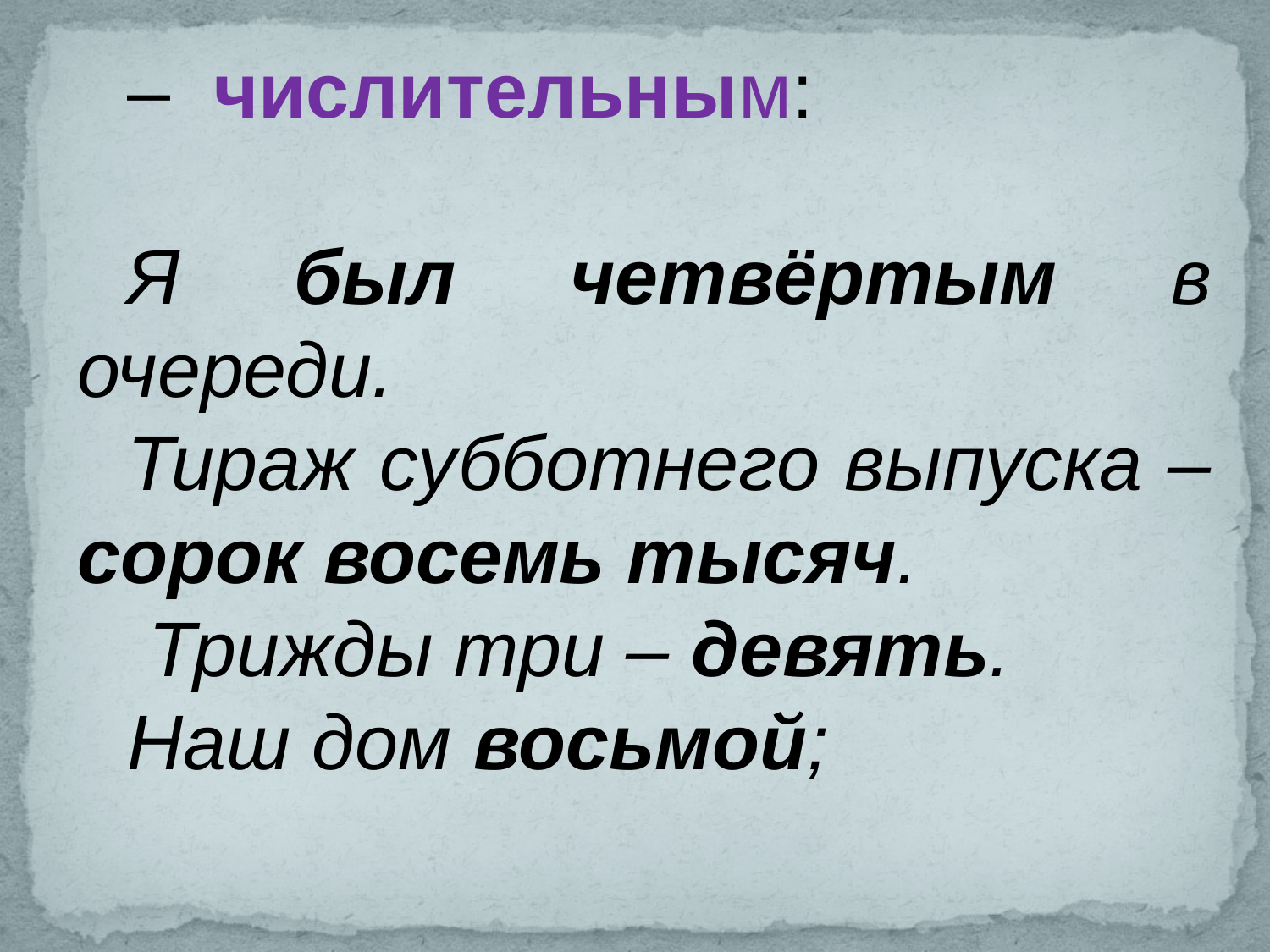

–  числительным:

Я был четвёртым в очереди.
Тираж субботнего выпуска – сорок восемь тысяч.
 Трижды три – девять.
Наш дом восьмой;